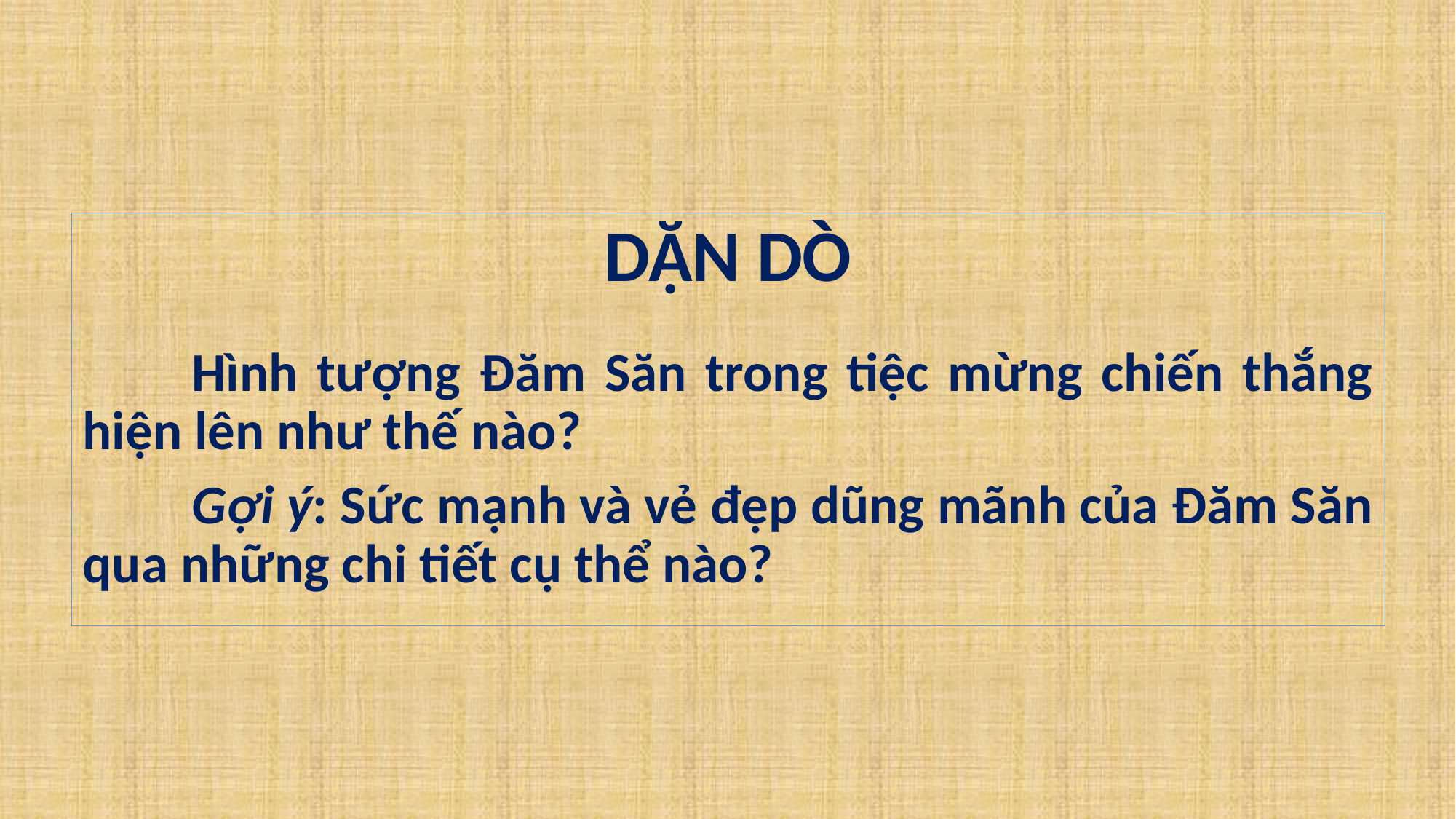

DẶN DÒ

	Hình tượng Đăm Săn trong tiệc mừng chiến thắng hiện lên như thế nào?
	Gợi ý: Sức mạnh và vẻ đẹp dũng mãnh của Đăm Săn qua những chi tiết cụ thể nào?